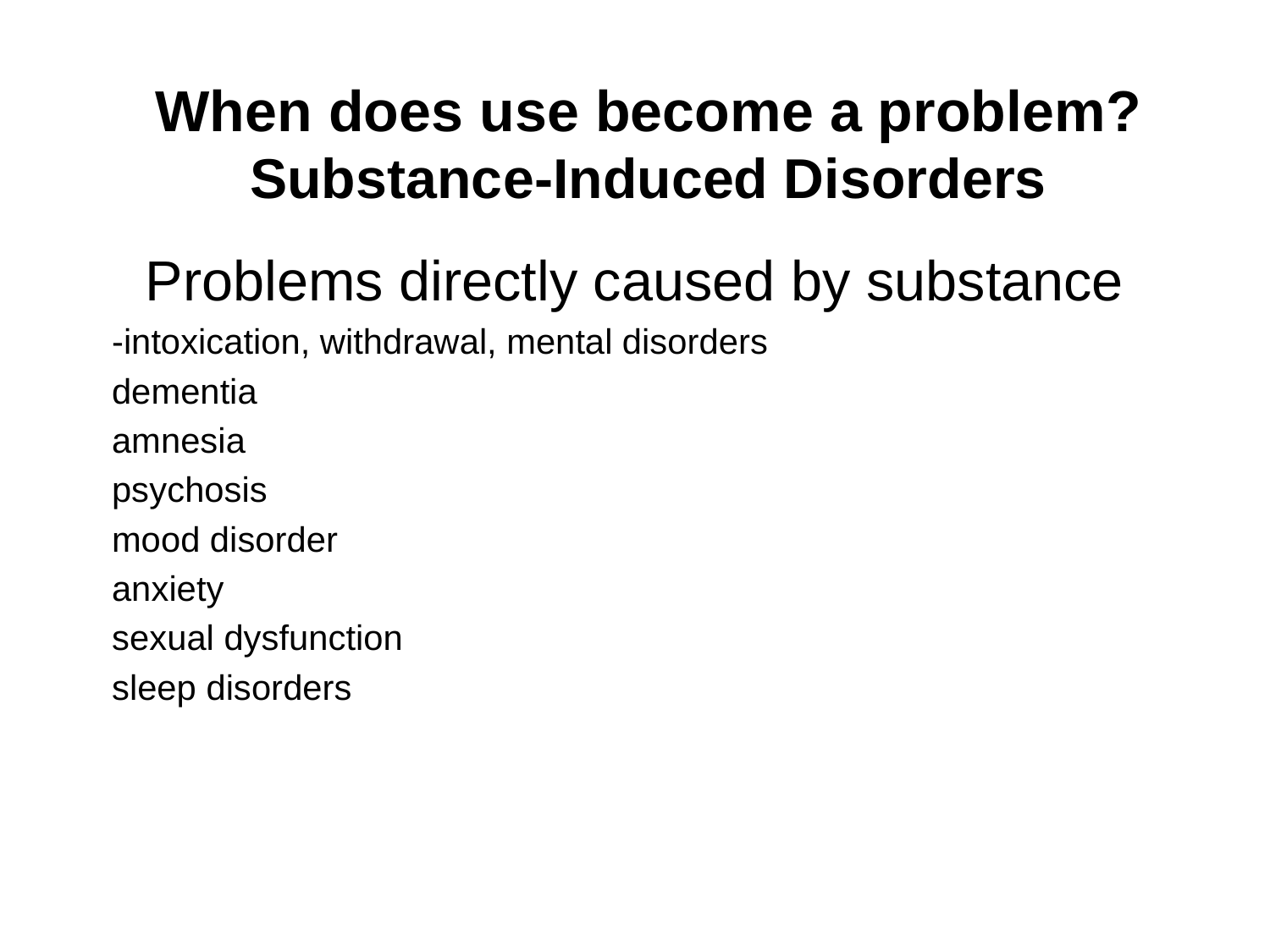

# When does use become a problem? Substance-Induced Disorders
Problems directly caused by substance
-intoxication, withdrawal, mental disorders
dementia
amnesia
psychosis
mood disorder
anxiety
sexual dysfunction
sleep disorders